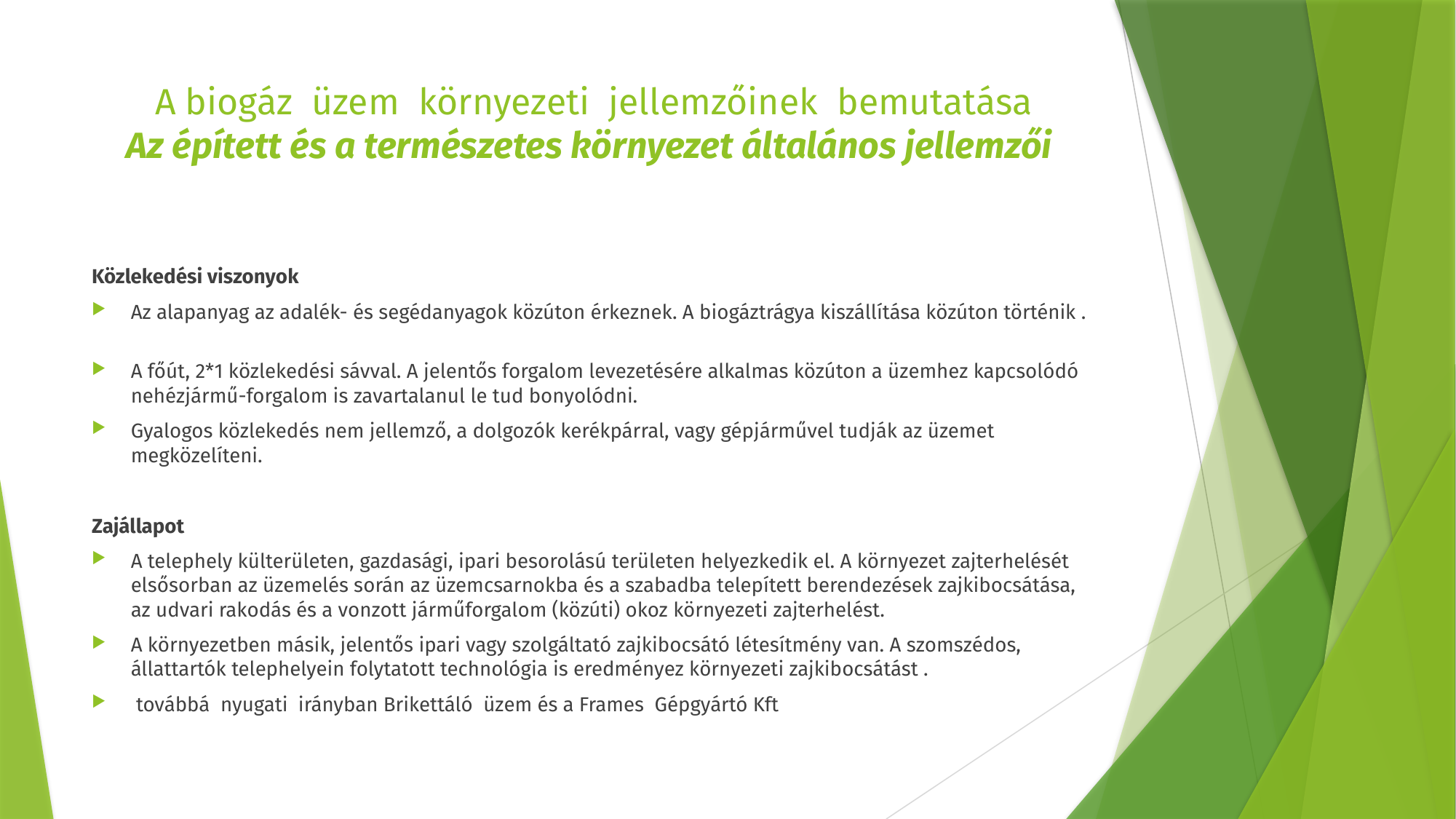

# A biogáz  üzem  környezeti  jellemzőinek  bemutatása Az épített és a természetes környezet általános jellemzői
Közlekedési viszonyok
Az alapanyag az adalék- és segédanyagok közúton érkeznek. A biogáztrágya kiszállítása közúton történik .
A főút, 2*1 közlekedési sávval. A jelentős forgalom levezetésére alkalmas közúton a üzemhez kapcsolódó nehézjármű-forgalom is zavartalanul le tud bonyolódni.
Gyalogos közlekedés nem jellemző, a dolgozók kerékpárral, vagy gépjárművel tudják az üzemet megközelíteni.

Zajállapot
A telephely külterületen, gazdasági, ipari besorolású területen helyezkedik el. A környezet zajterhelését elsősorban az üzemelés során az üzemcsarnokba és a szabadba telepített berendezések zajkibocsátása, az udvari rakodás és a vonzott járműforgalom (közúti) okoz környezeti zajterhelést.
A környezetben másik, jelentős ipari vagy szolgáltató zajkibocsátó létesítmény van. A szomszédos, állattartók telephelyein folytatott technológia is eredményez környezeti zajkibocsátást .
 továbbá  nyugati  irányban Brikettáló  üzem és a Frames  Gépgyártó Kft